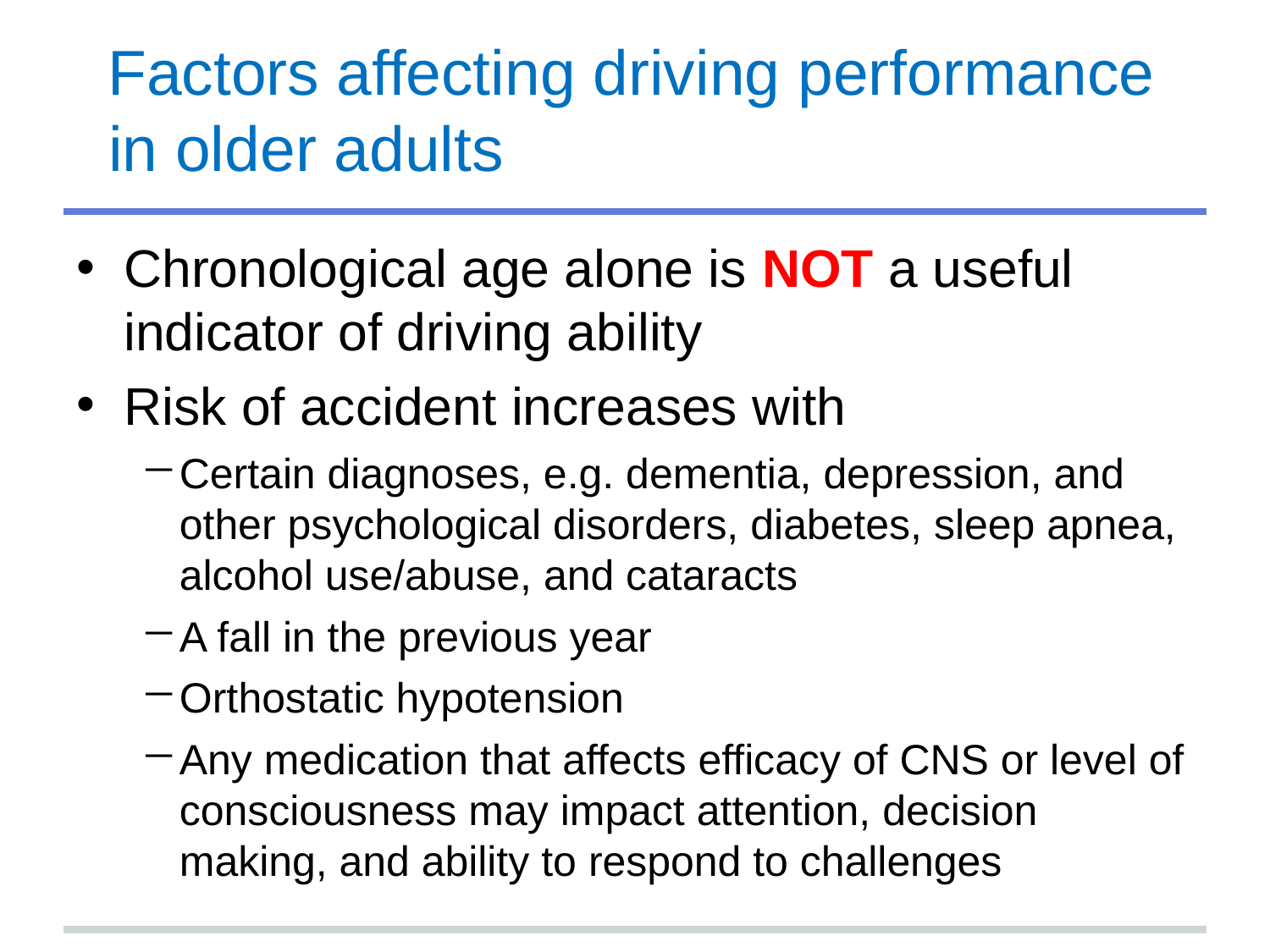

# Factors affecting driving performance in older adults
Chronological age alone is NOT a useful indicator of driving ability
Risk of accident increases with
Certain diagnoses, e.g. dementia, depression, and other psychological disorders, diabetes, sleep apnea, alcohol use/abuse, and cataracts
A fall in the previous year
Orthostatic hypotension
Any medication that affects efficacy of CNS or level of consciousness may impact attention, decision making, and ability to respond to challenges